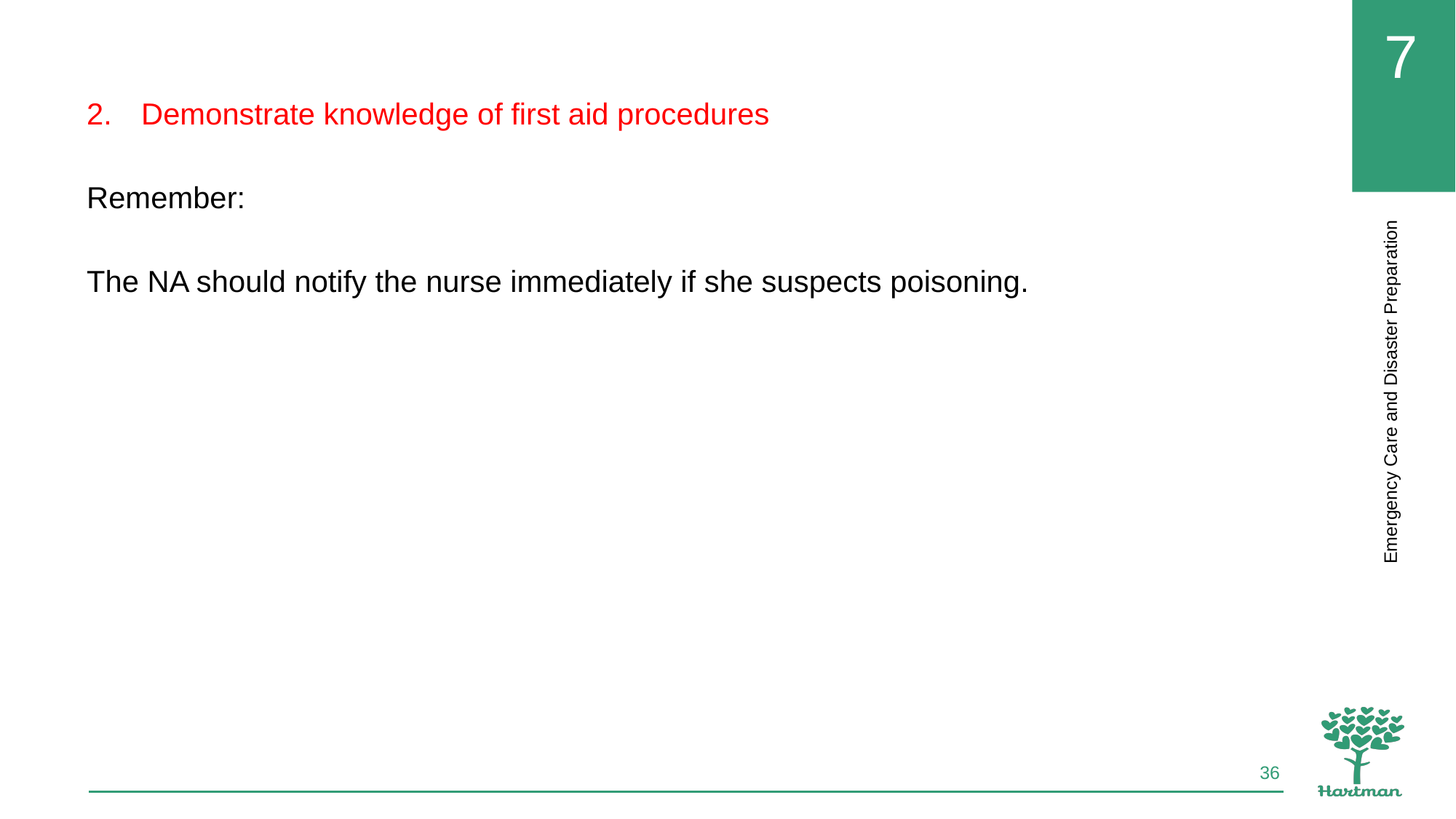

Demonstrate knowledge of first aid procedures

Remember:

The NA should notify the nurse immediately if she suspects poisoning.

36